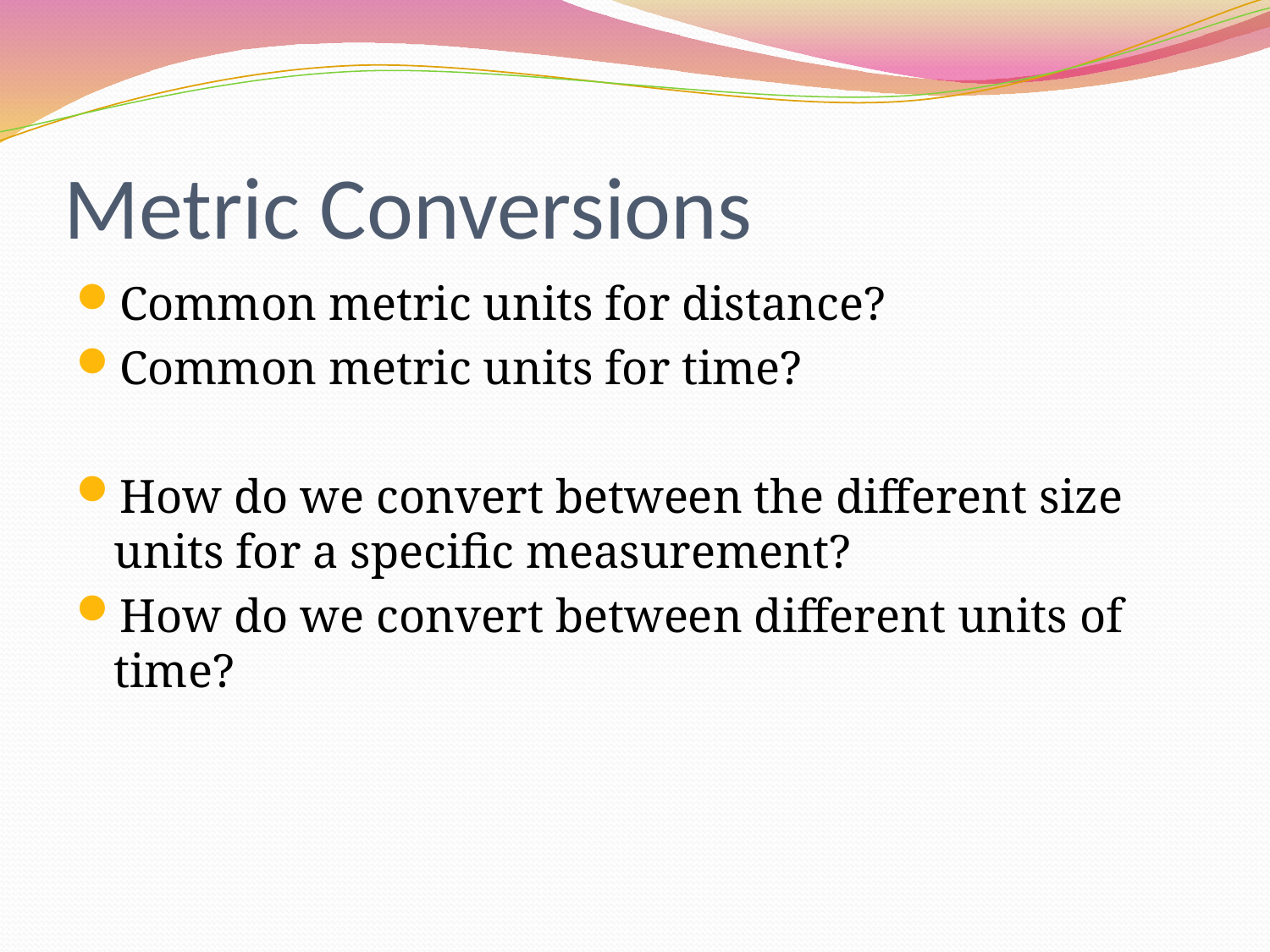

# Metric Conversions
Common metric units for distance?
Common metric units for time?

How do we convert between the different size units for a specific measurement?
How do we convert between different units of time?